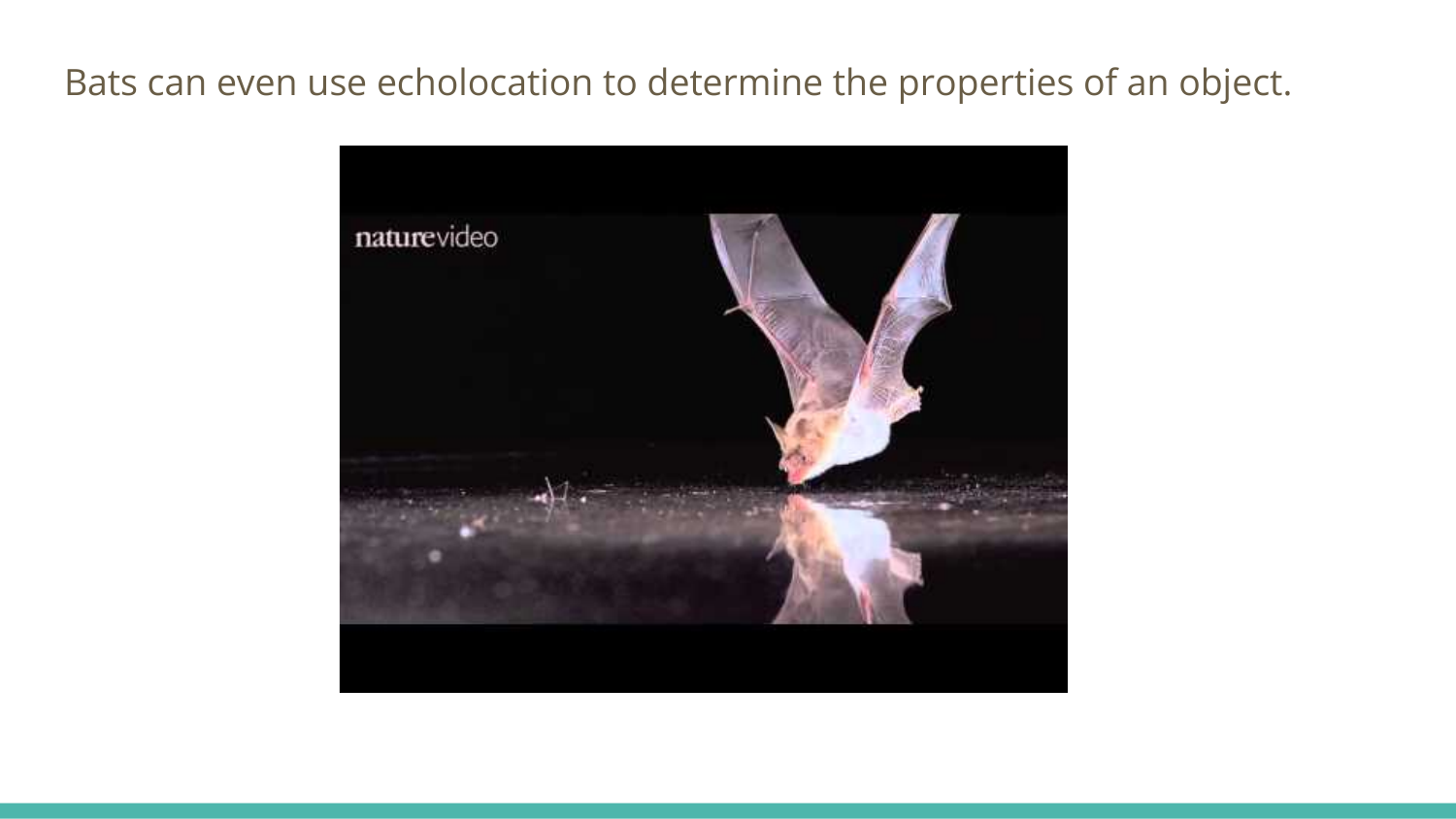

Bats can even use echolocation to determine the properties of an object.